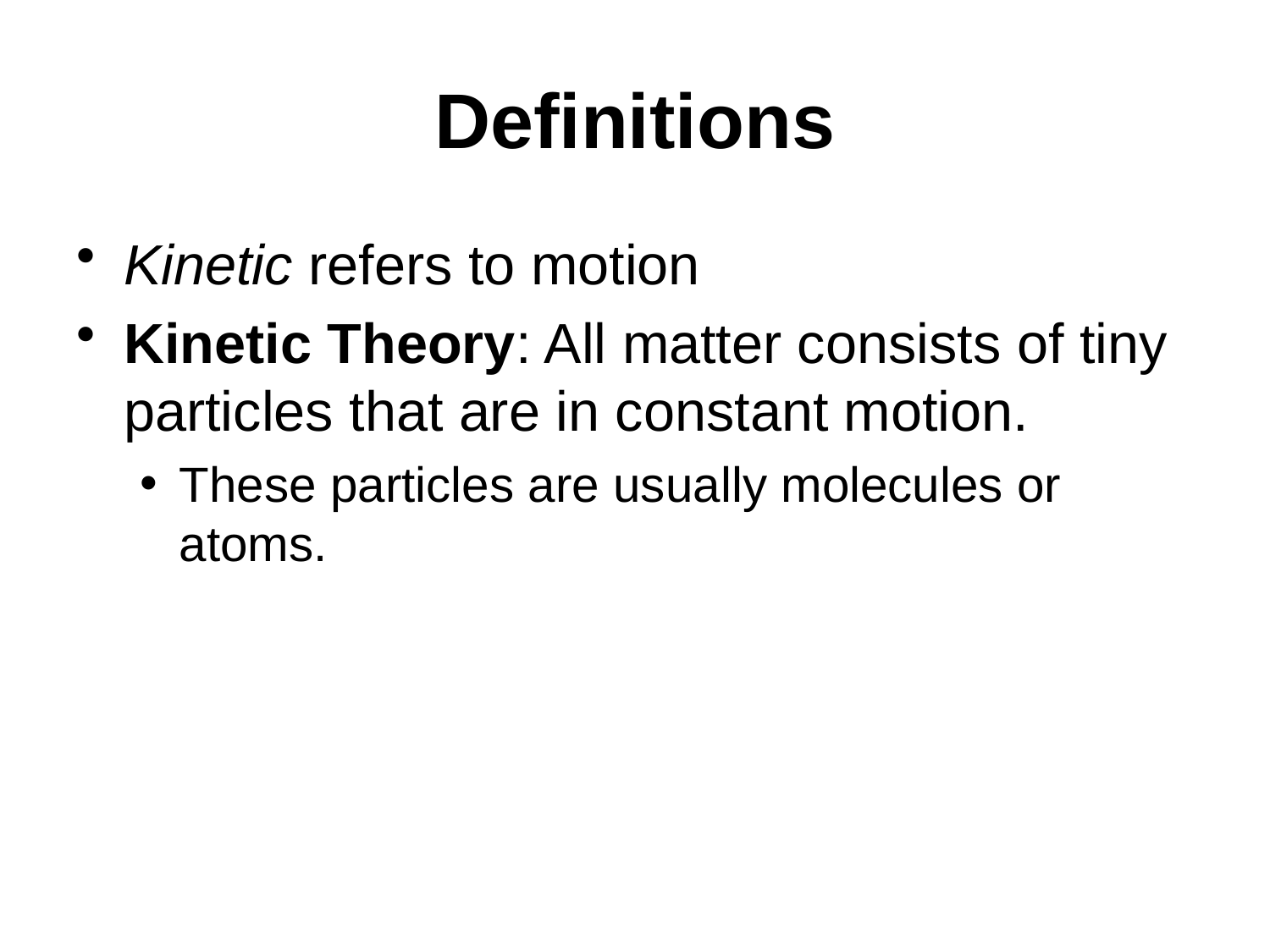

# Definitions
Kinetic refers to motion
Kinetic Theory: All matter consists of tiny particles that are in constant motion.
These particles are usually molecules or atoms.